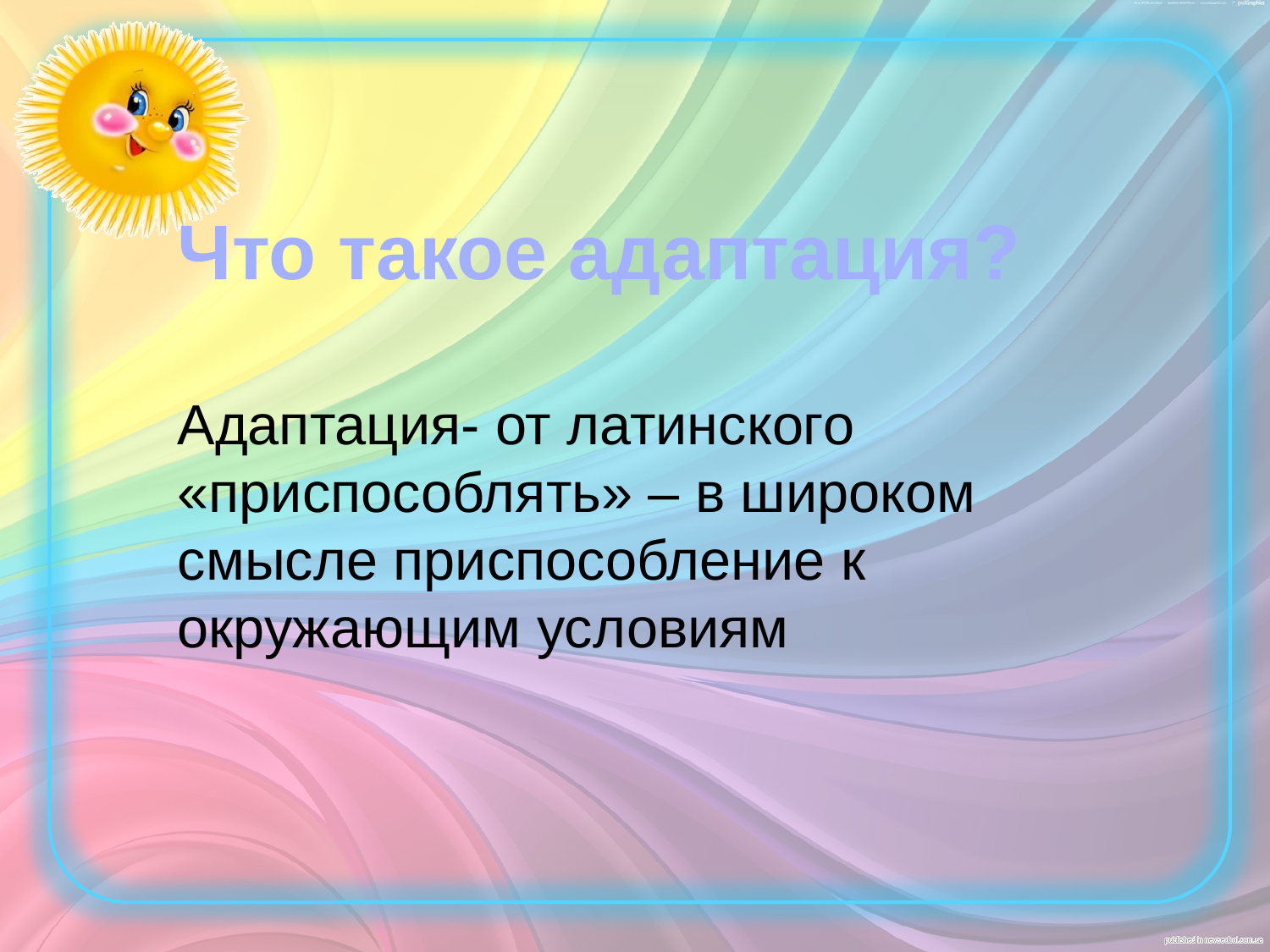

Что такое адаптация?

Адаптация- от латинского «приспособлять» – в широком смысле приспособление к окружающим условиям